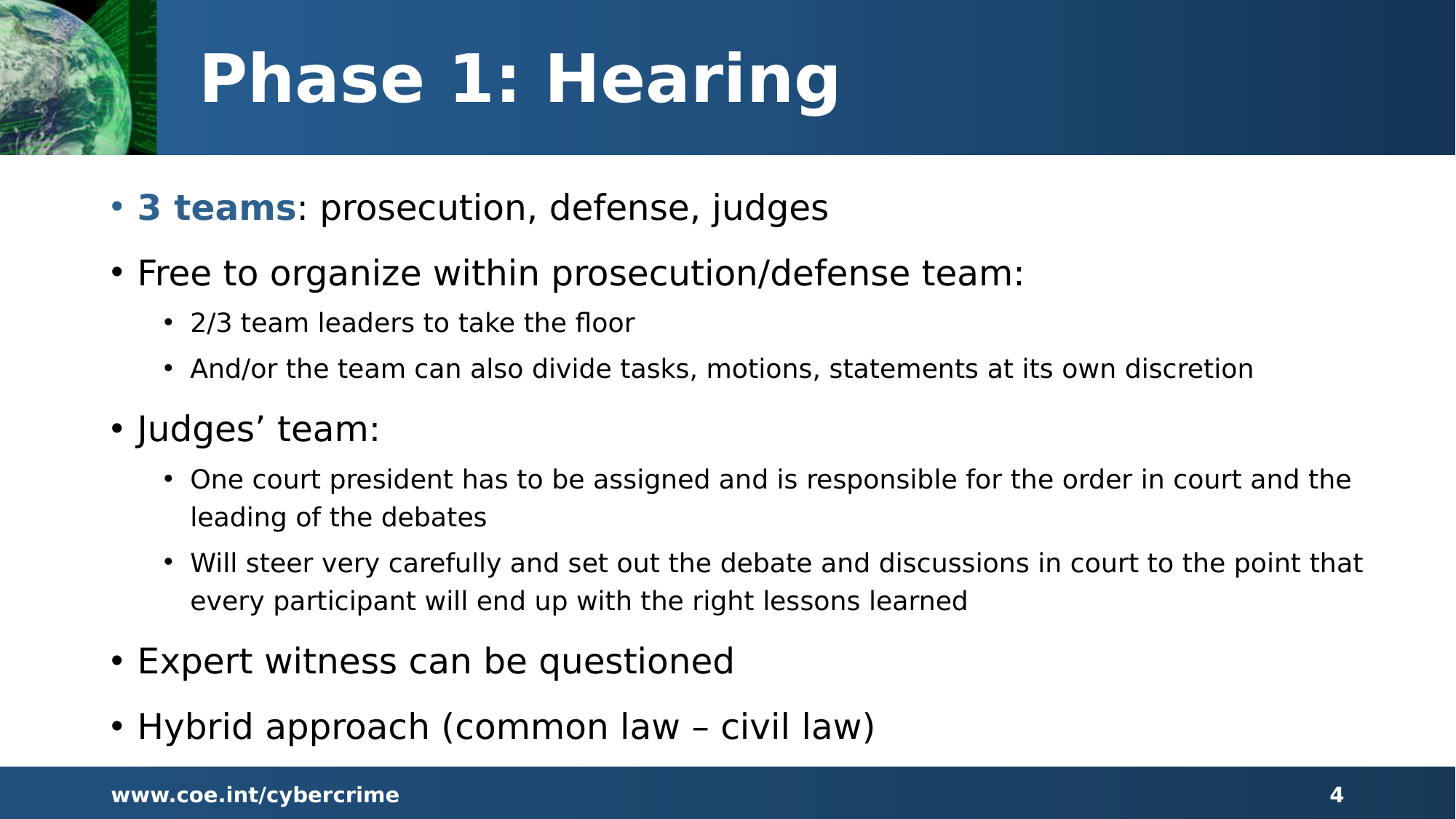

# Phase 1: Hearing
3 teams: prosecution, defense, judges
Free to organize within prosecution/defense team:
2/3 team leaders to take the floor
And/or the team can also divide tasks, motions, statements at its own discretion
Judges’ team:
One court president has to be assigned and is responsible for the order in court and the leading of the debates
Will steer very carefully and set out the debate and discussions in court to the point that every participant will end up with the right lessons learned
Expert witness can be questioned
Hybrid approach (common law – civil law)

www.coe.int/cybercrime
4